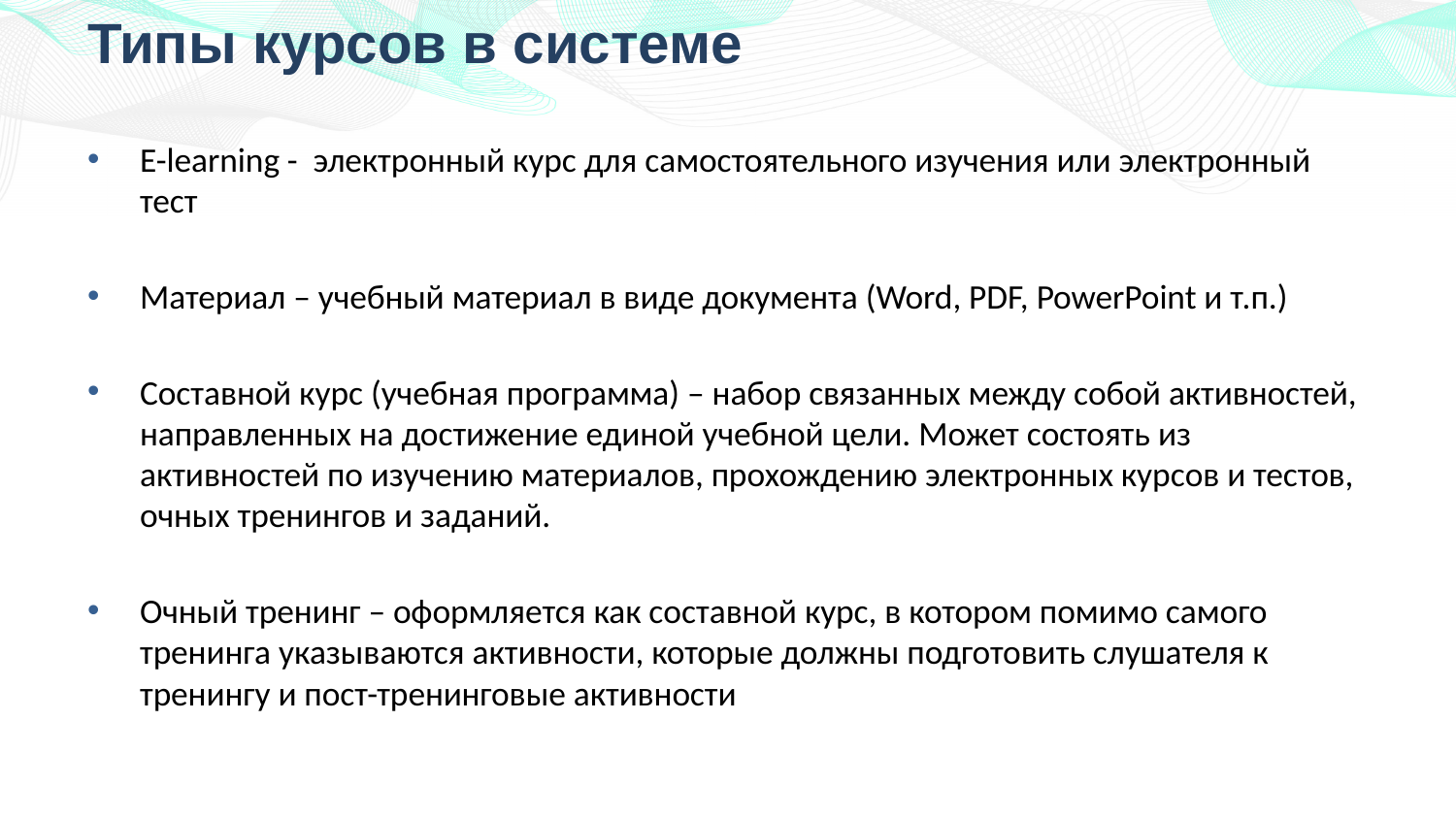

# Типы курсов в системе
E-learning -  электронный курс для самостоятельного изучения или электронный тест

Материал – учебный материал в виде документа (Word, PDF, PowerPoint и т.п.)

Составной курс (учебная программа) – набор связанных между собой активностей, направленных на достижение единой учебной цели. Может состоять из активностей по изучению материалов, прохождению электронных курсов и тестов, очных тренингов и заданий.

Очный тренинг – оформляется как составной курс, в котором помимо самого тренинга указываются активности, которые должны подготовить слушателя к тренингу и пост-тренинговые активности